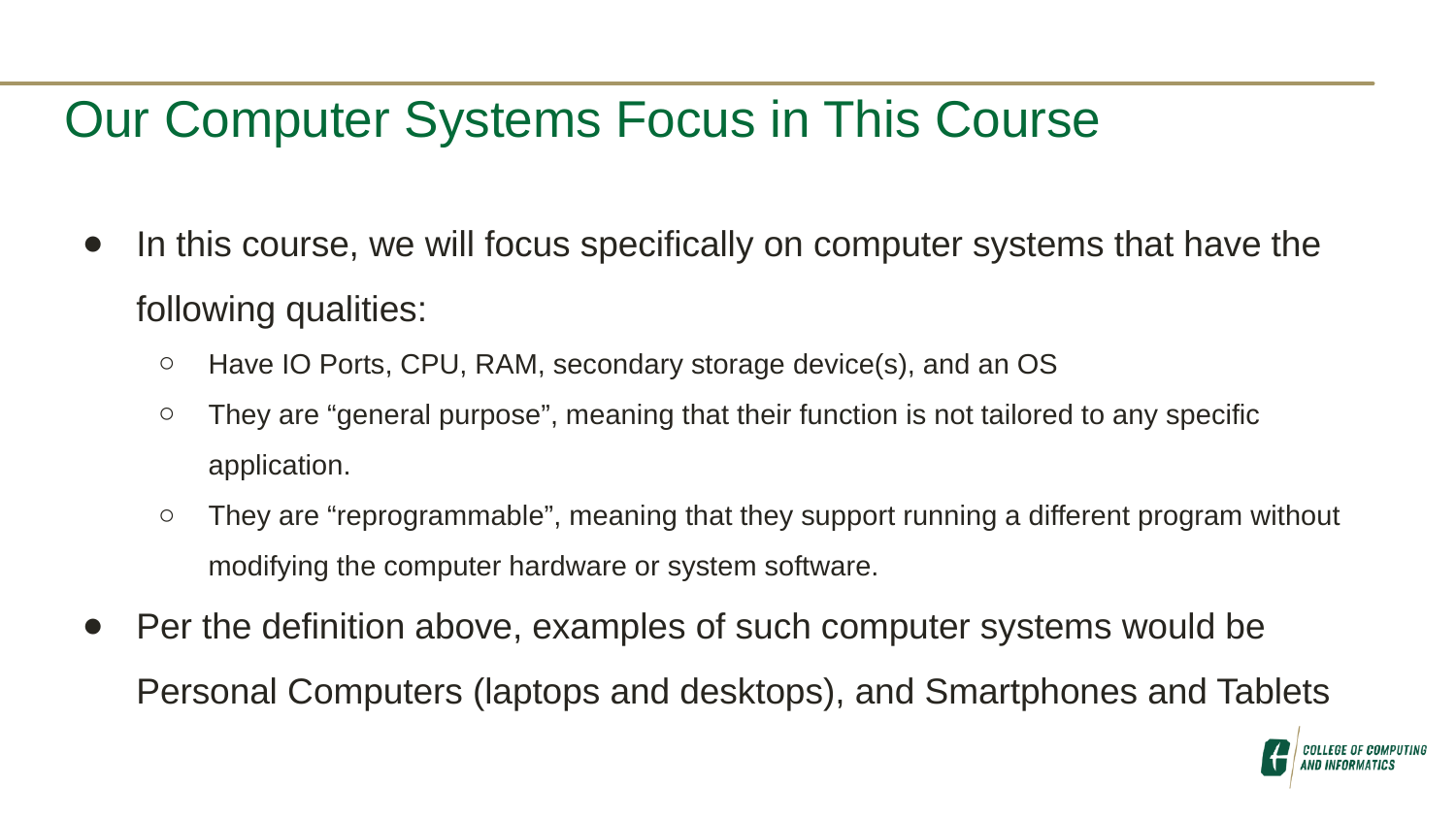

# Our Computer Systems Focus in This Course

In this course, we will focus specifically on computer systems that have the following qualities:
Have IO Ports, CPU, RAM, secondary storage device(s), and an OS
They are “general purpose”, meaning that their function is not tailored to any specific application.
They are “reprogrammable”, meaning that they support running a different program without modifying the computer hardware or system software.
Per the definition above, examples of such computer systems would be Personal Computers (laptops and desktops), and Smartphones and Tablets